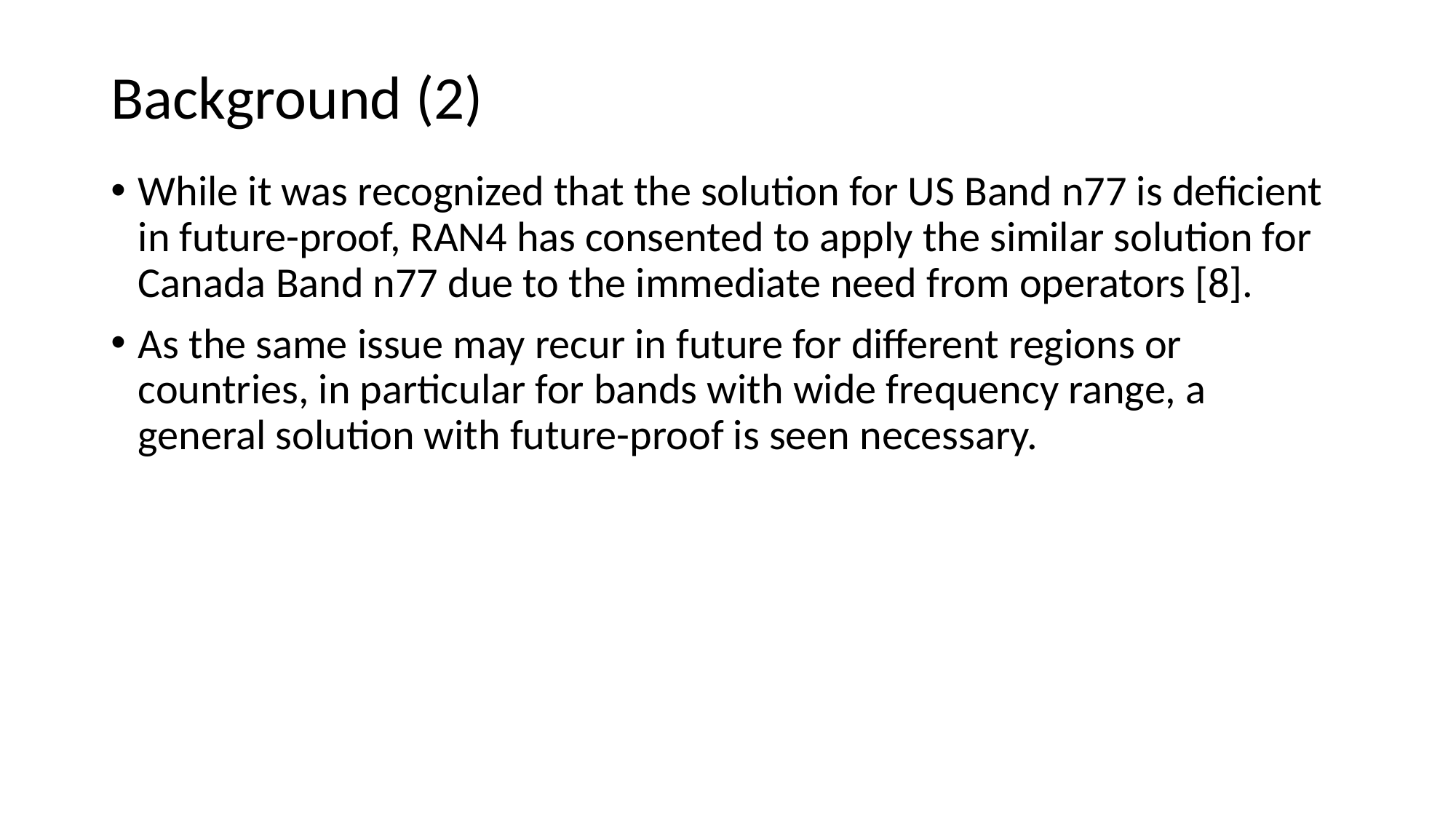

# Background (2)
While it was recognized that the solution for US Band n77 is deficient in future-proof, RAN4 has consented to apply the similar solution for Canada Band n77 due to the immediate need from operators [8].
As the same issue may recur in future for different regions or countries, in particular for bands with wide frequency range, a general solution with future-proof is seen necessary.